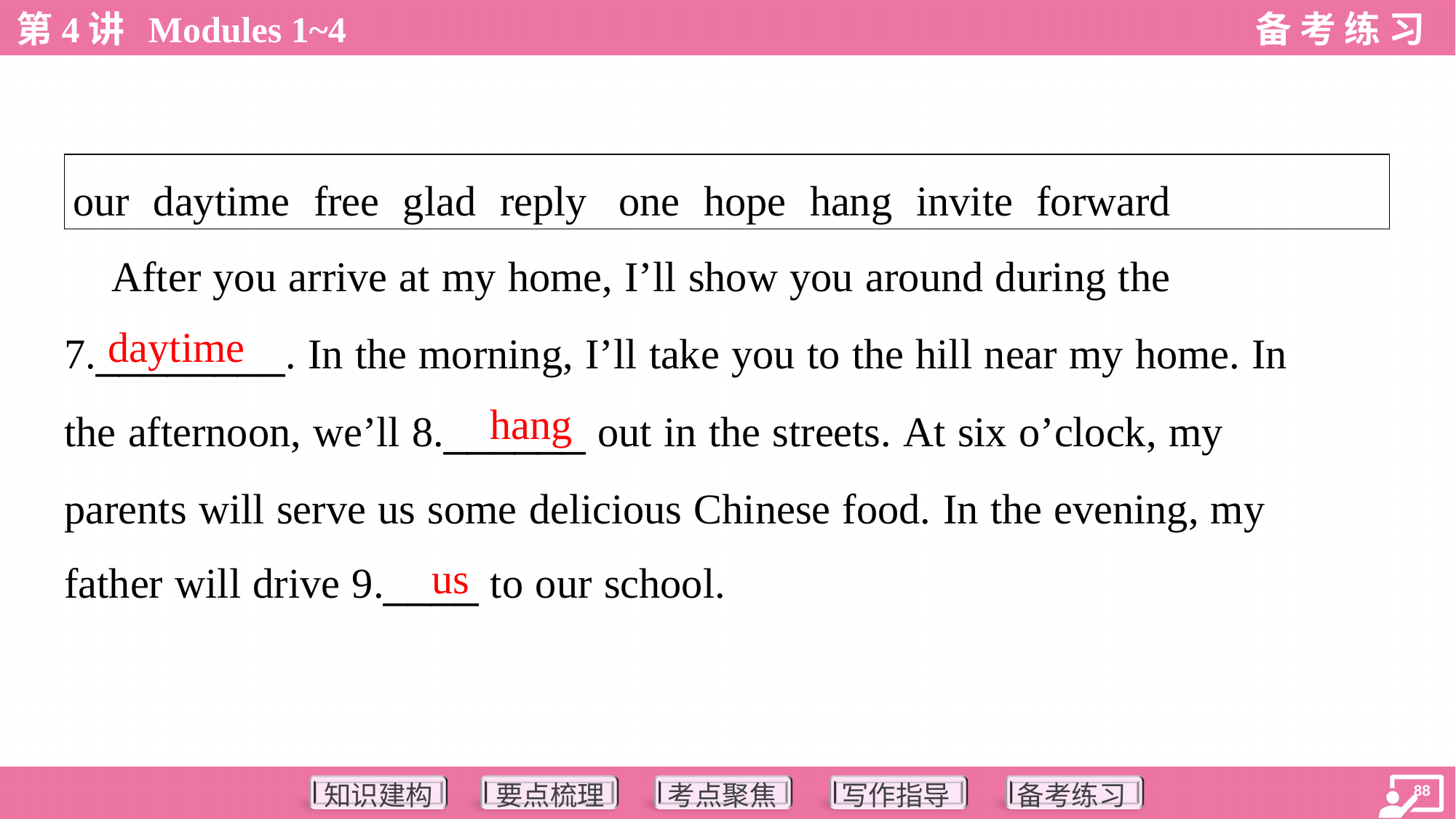

| our daytime free glad reply one hope hang invite forward |
| --- |
    After you arrive at my home, I’ll show you around during the
7.________. In the morning, I’ll take you to the hill near my home. In
the afternoon, we’ll 8.______ out in the streets. At six o’clock, my
parents will serve us some delicious Chinese food. In the evening, my
father will drive 9.____ to our school.
daytime
hang
us